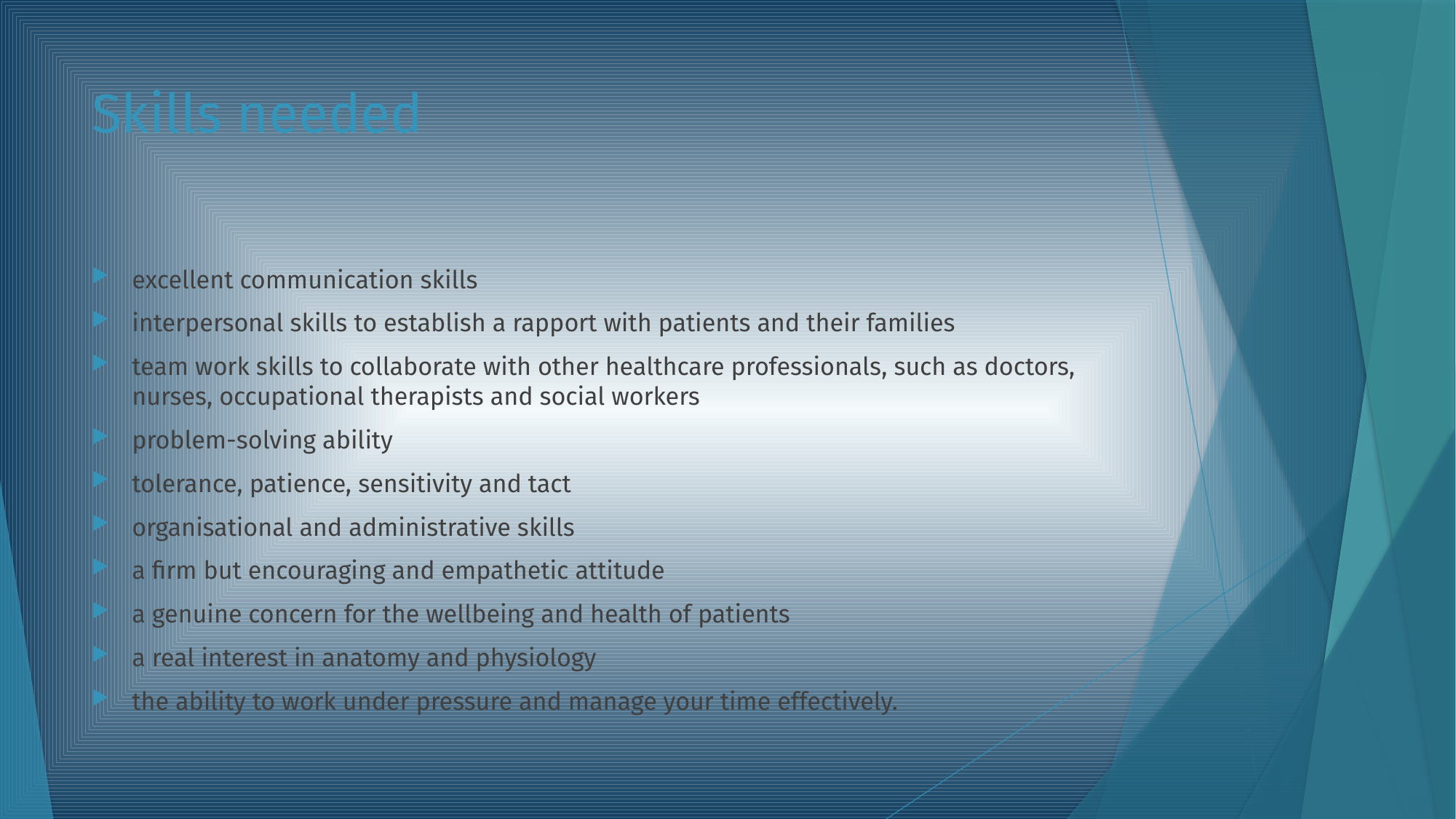

# Skills needed
excellent communication skills
interpersonal skills to establish a rapport with patients and their families
team work skills to collaborate with other healthcare professionals, such as doctors, nurses, occupational therapists and social workers
problem-solving ability
tolerance, patience, sensitivity and tact
organisational and administrative skills
a firm but encouraging and empathetic attitude
a genuine concern for the wellbeing and health of patients
a real interest in anatomy and physiology
the ability to work under pressure and manage your time effectively.